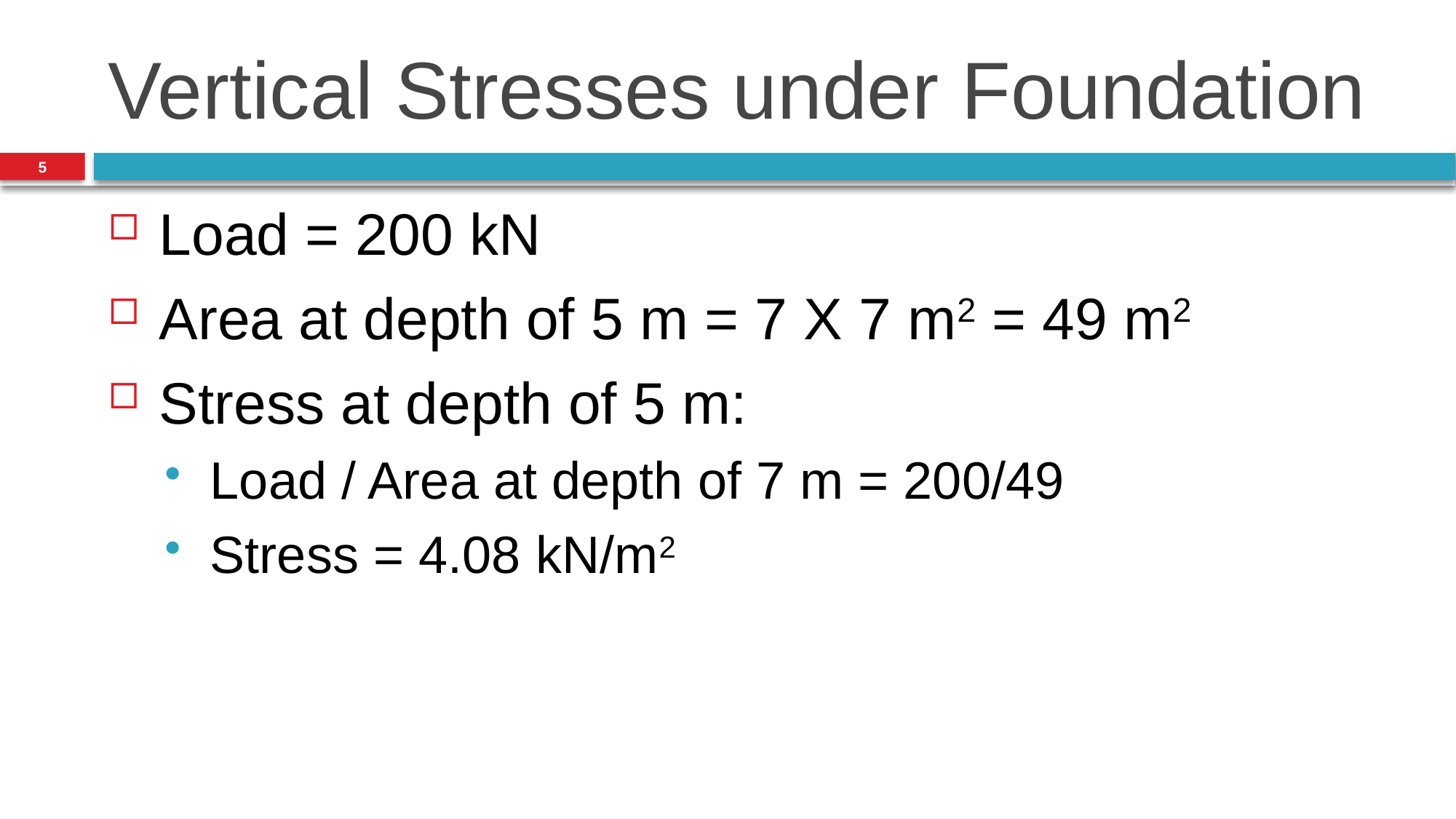

# Vertical Stresses under Foundation
5
Load = 200 kN
Area at depth of 5 m = 7 X 7 m2 = 49 m2
Stress at depth of 5 m:
Load / Area at depth of 7 m = 200/49
Stress = 4.08 kN/m2